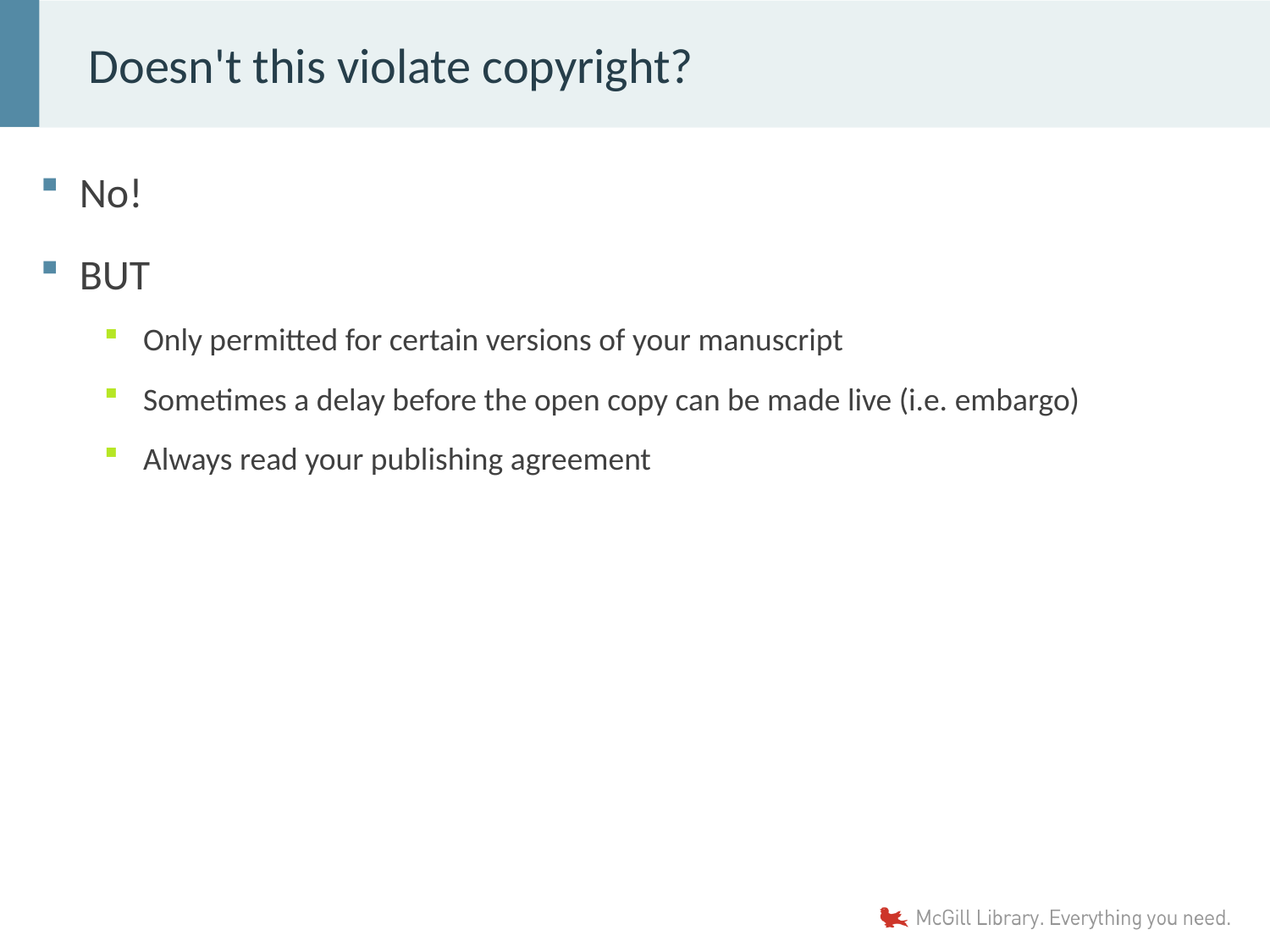

# Doesn't this violate copyright?
No!
BUT
Only permitted for certain versions of your manuscript
Sometimes a delay before the open copy can be made live (i.e. embargo)
Always read your publishing agreement